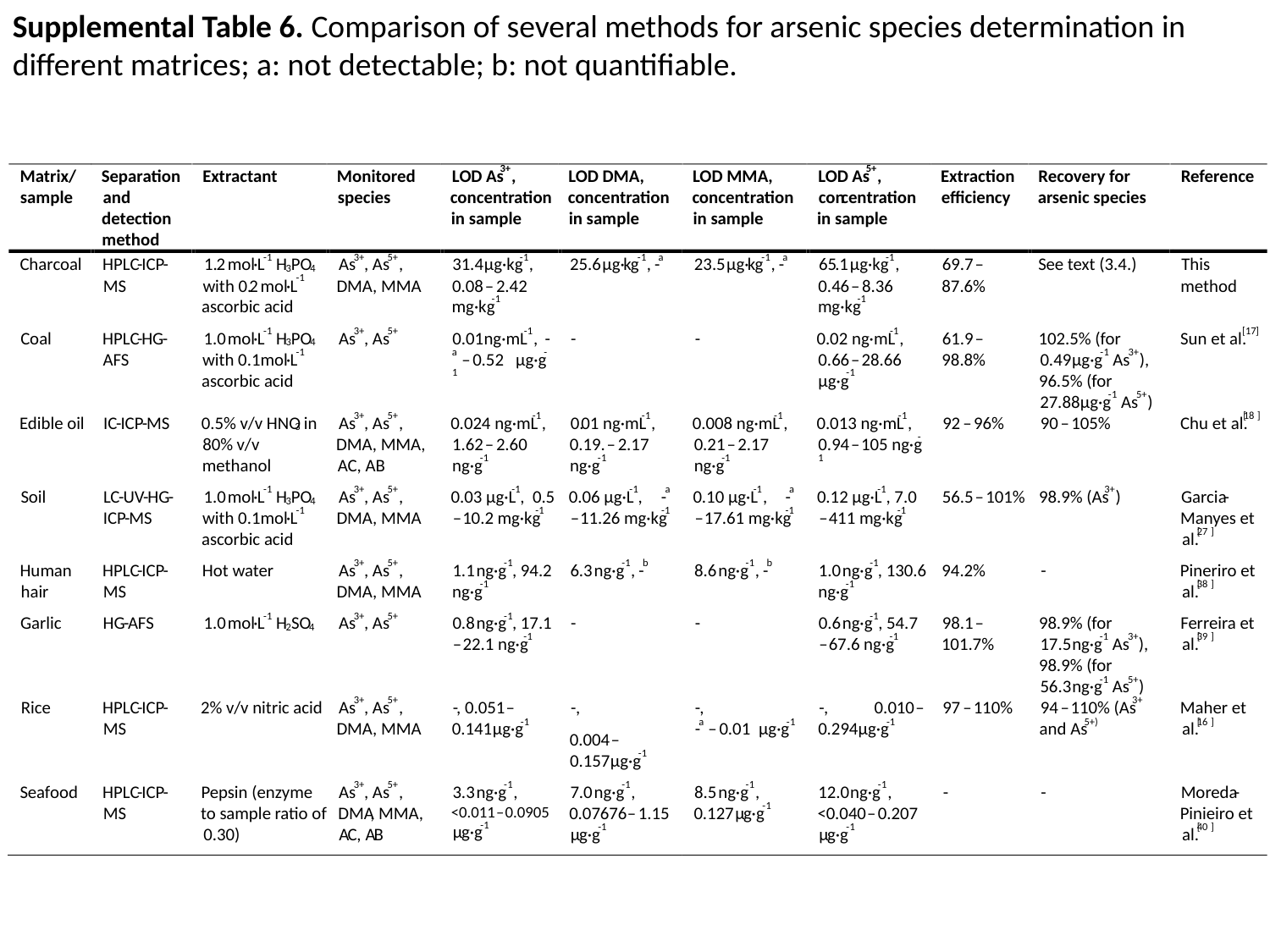

Supplemental Table 6. Comparison of several methods for arsenic species determination in different matrices; a: not detectable; b: not quantifiable.
3+
5+

Matrix/
Separation
Extractant

Monitored
LOD As
,
LOD DMA,
LOD MMA,
LOD As
,
Extraction
Recovery for
Reference

sample

and
species

concentration
concentration
concentration
con
centration
efficiency

arsenic species

detection
in sample

in sample

in sample

in sample

method

-
1
3+
5+
-
1
-
1
a

-
1
a
-
1
Charcoal

HPLC
-
ICP
-
1.
2

mol
·
L

H
PO

As
, As
,
31.4

µg·kg
,
25.6
µg·
k
g
,
-
23.5

µg·
k
g
,
-

65
.1

µg·kg
,
69.7
–

See text (3.4.)

This
3
4
-
1
MS

with 0.
2

mol
·
L

DMA, MMA

0.08
–

2.42
0.46
–

8.36

87.6%

method

-
1

-
1
ascorbic acid

mg·kg
mg·kg

-
Coal

HPLC
-
HG
-
1.0

mol
·
L
AFS

1
3+
5+

-
1
-
1
[
17
]

H
PO

As
, As
0.01

ng·mL
,

-
-

-

0.02 ng·mL
,
61.9
–

102.5% (for
Sun et al.

3
4
-
1
a
-
-
1
3+
with 0.1

mol
·
L

–

0.52

µg·g
0.66
–

28.66
98.8%

0.49

µg·g

As
),

1
-
1
ascorbic acid

µg·g

96.5% (for
-
1
5+
27.88

µg·g

As
)

3+
5+
-
1
-
1
-
1
-
1
[
18
]
Edible oil

IC
-
ICP
-
MS

0.5% v/v HNO

in
As
, As
,
0.024 ng·mL
,
0.
01 ng·mL
,
0.008 ng·mL
,
0.013 ng·mL
,
92
–

96%

90
–

105%

Chu et al.

3
-
80% v/v
DMA, MMA,
1.62
–

2.60
0.19.
–

2.17
0.21
–

2.17
0.94
–

105 ng·g
-
1
-
1
-
1
1
methanol

AC, AB

ng·g

ng·g

ng·g

-
1
Soil

LC
-
UV
-
HG
-
1.0

mol
·
L

H
PO

3
4
ICP
-
MS

with 0.1
3+
5+
-
1
-
1
a
-
1
a
-
1
3+
As
, As
,
0.03 µg·L
,  0.5
0.06 µg·L
,
-

0.10 µg·L
,

-

0.12 µg·L
, 7.0
56.5
–

101%

98.9% (As
)

Garcia
-
-
1
-
1
-
1
-
1
-
1

mol
·
L

DMA, MMA

–

10.2 mg·kg

–

11.26 mg·kg

–

17.61 mg·kg

–

411 mg·kg

Manyes et
[
27
]
ascorbic acid

al.

3+
5+
-
1
-
1
b
-
1
b
-
1
Human
HPLC
-
ICP
-
Hot water

As
, As
,
1.1

ng·g
, 94.2
6.3

ng·g
,
-

8.6

ng·g
,
-

1.0

ng·g
, 130.6
94.2%

-

Pineriro et
-
1
-
1
[
38
]
hair

MS

DMA, MMA

ng·g

ng·g

al.

-
1
3+
5+
-
1
-
1
Garlic

HG
-
AFS

1.0

mol
·
L

H
SO

As
, As

0.8

ng·g
, 17.1
-

-

0.6

ng·g
, 54.7
98.1
2
4
-
1
-
1
–

22.1 ng·g

–

67.6 ng·g

–

98.9% (for
Ferreira et
-
1
3+
[
39
]
101.7%

17.5

ng·g

As
),
al.

98.9% (for
-
1
5+
56.3

ng·g

As
)

3+
5+
3+
Rice

HPLC
-
ICP
-
2% v/v nitric acid

As
, As
,
-
, 0.051
–

-
,

-
,

-
,

0.010
–

97
–

110%

94
–

110% (As
Maher et
-
1
a
-
1
-
1
5+)
[
16
]
MS

DMA, MMA

0.141

µg·g

-

–

0.01

µg·g

0.294

µg·g

and As

al.

0.004
–

-
1
0.157

µg·g

3+
5+
-
1
-
1
-
1
-
1
Seafood

HPLC
-
ICP
-
Pepsin (enzyme
As
, As
,

3.3
ng·g
,

7.0
ng·g
,

8.5
ng·g
,

12.0
ng·g
,

-
-
1
MS

to sample ratio of
DMA
, MMA,

0.07676
–

1.15
0.127

µ
g·g

<0.040
–

0.207
<0.011
–

0.0905
-
1
-
1
-
1
µ
g·g

0.30)

A
C, A
B

µ
g·g

µ
g·g

-

Moreda
-
Pinieiro et
[
40
]
al.